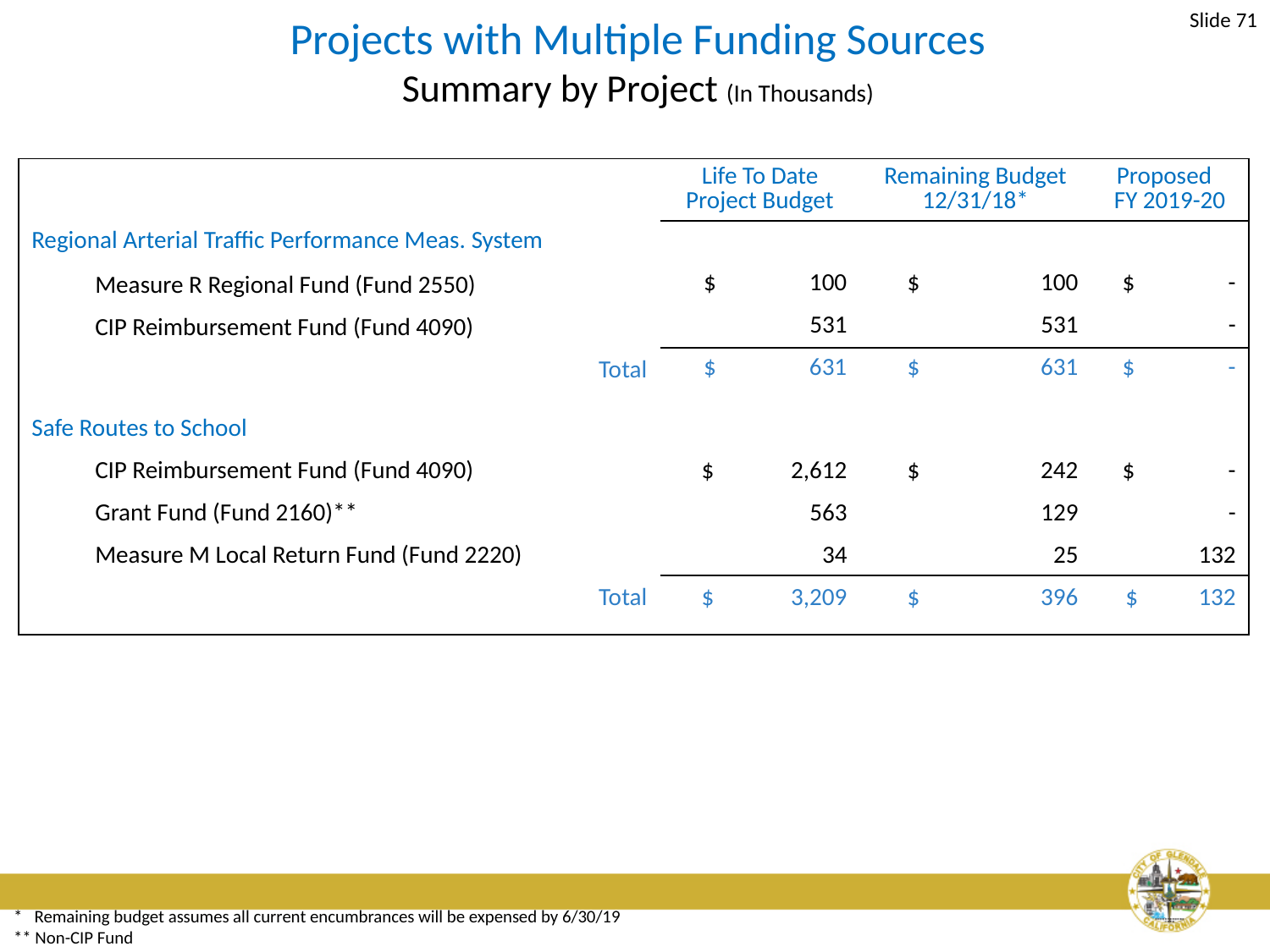

Slide 71
Projects with Multiple Funding Sources
Summary by Project (In Thousands)
|  | Life To Date Project Budget | Remaining Budget 12/31/18\* | Proposed FY 2019-20 |
| --- | --- | --- | --- |
| Regional Arterial Traffic Performance Meas. System |  |  |  |
| Measure R Regional Fund (Fund 2550) | $ 100 | $ 100 | $ - |
| CIP Reimbursement Fund (Fund 4090) | 531 | 531 | - |
| Total | $ 631 | $ 631 | $ - |
|  |  |  |  |
| Safe Routes to School |  |  |  |
| CIP Reimbursement Fund (Fund 4090) | $ 2,612 | $ 242 | $ - |
| Grant Fund (Fund 2160)\*\* | 563 | 129 | - |
| Measure M Local Return Fund (Fund 2220) | 34 | 25 | 132 |
| Total | $ 3,209 | $ 396 | $ 132 |
|  |  |  |  |
*   Remaining budget assumes all current encumbrances will be expensed by 6/30/19
** Non-CIP Fund